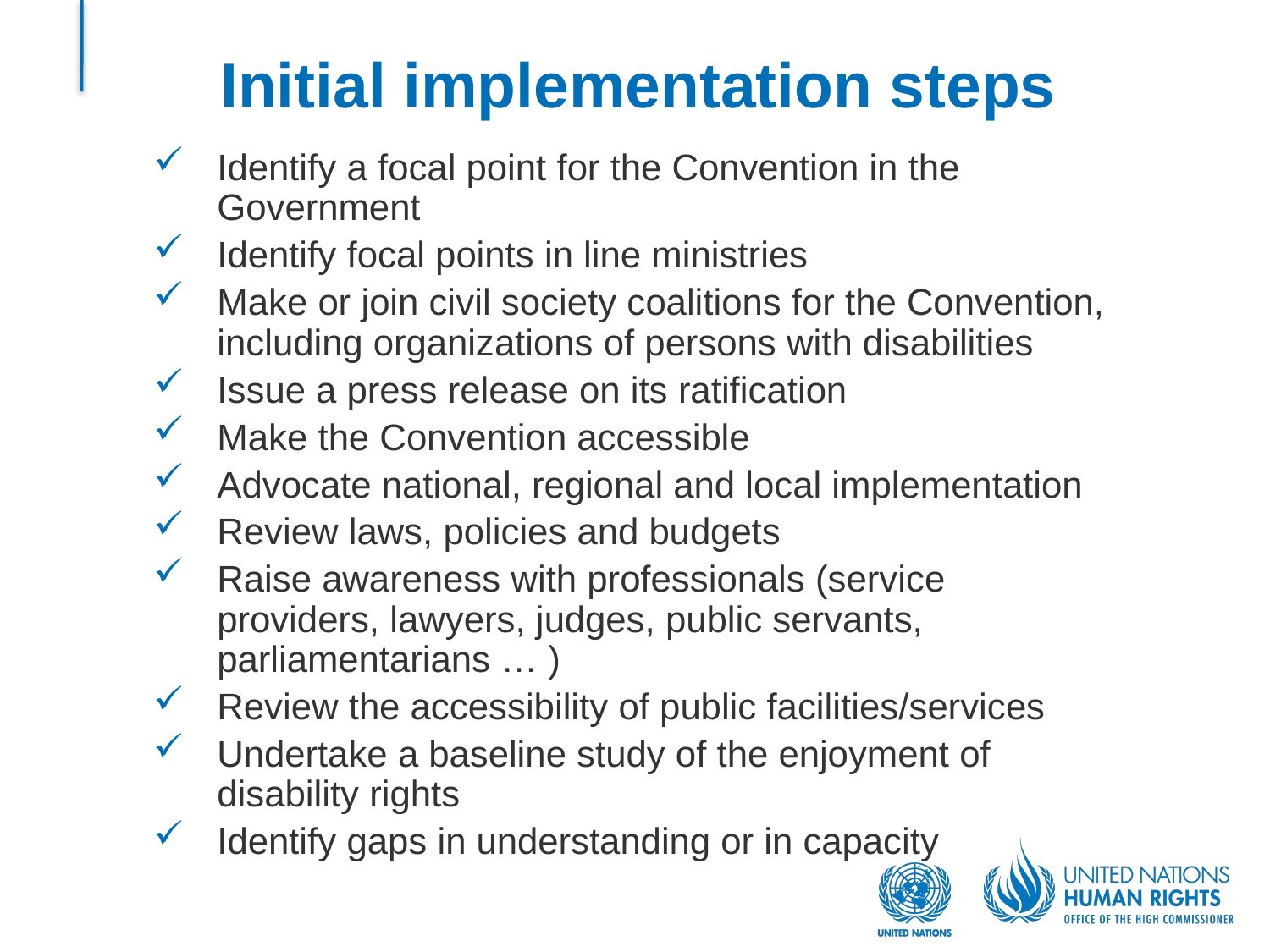

# Initial implementation steps
Identify a focal point for the Convention in the Government
Identify focal points in line ministries
Make or join civil society coalitions for the Convention, including organizations of persons with disabilities
Issue a press release on its ratification
Make the Convention accessible
Advocate national, regional and local implementation
Review laws, policies and budgets
Raise awareness with professionals (service providers, lawyers, judges, public servants, parliamentarians … )
Review the accessibility of public facilities/services
Undertake a baseline study of the enjoyment of disability rights
Identify gaps in understanding or in capacity